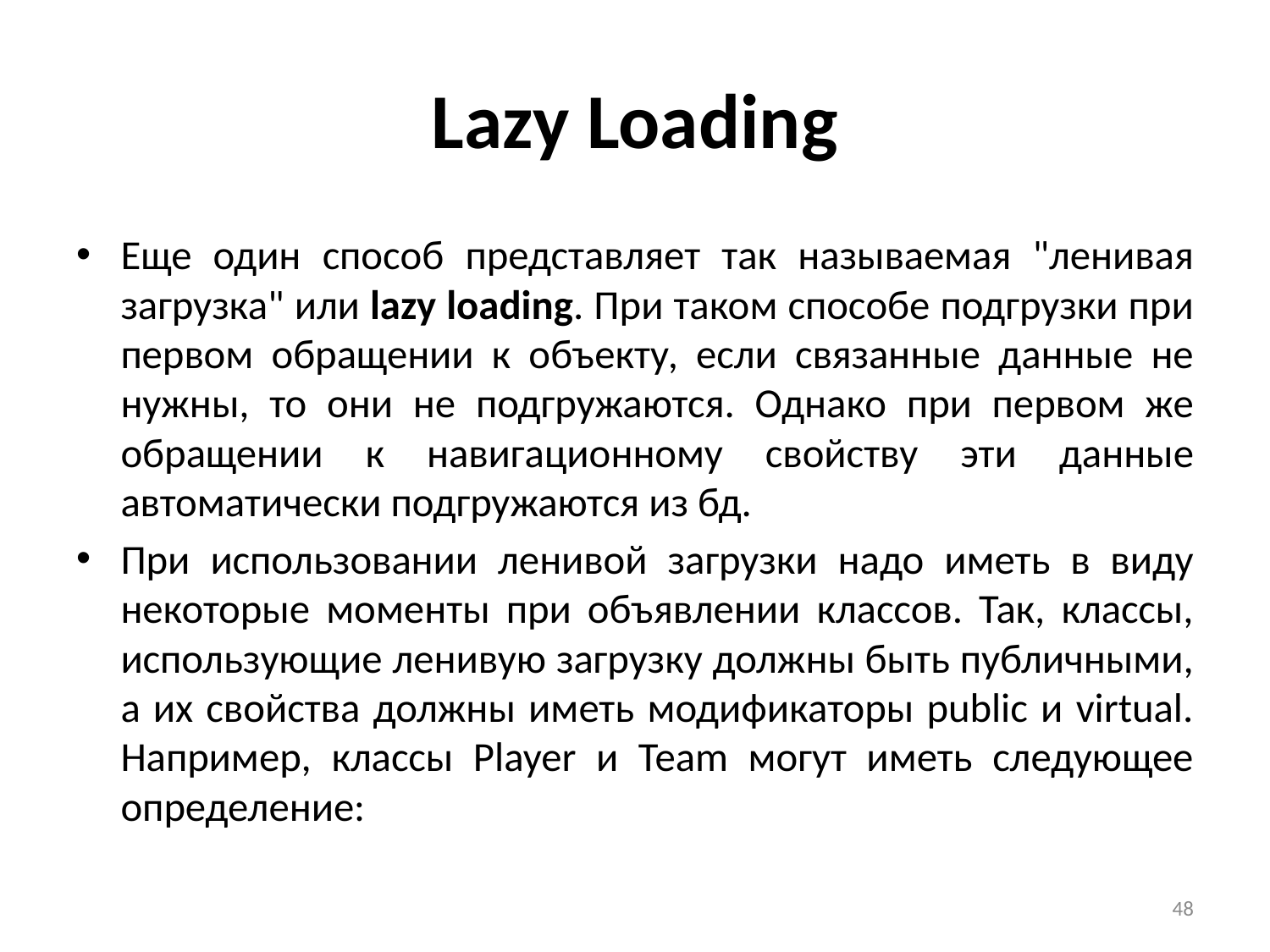

# Lazy Loading
Еще один способ представляет так называемая "ленивая загрузка" или lazy loading. При таком способе подгрузки при первом обращении к объекту, если связанные данные не нужны, то они не подгружаются. Однако при первом же обращении к навигационному свойству эти данные автоматически подгружаются из бд.
При использовании ленивой загрузки надо иметь в виду некоторые моменты при объявлении классов. Так, классы, использующие ленивую загрузку должны быть публичными, а их свойства должны иметь модификаторы public и virtual. Например, классы Player и Team могут иметь следующее определение:
48